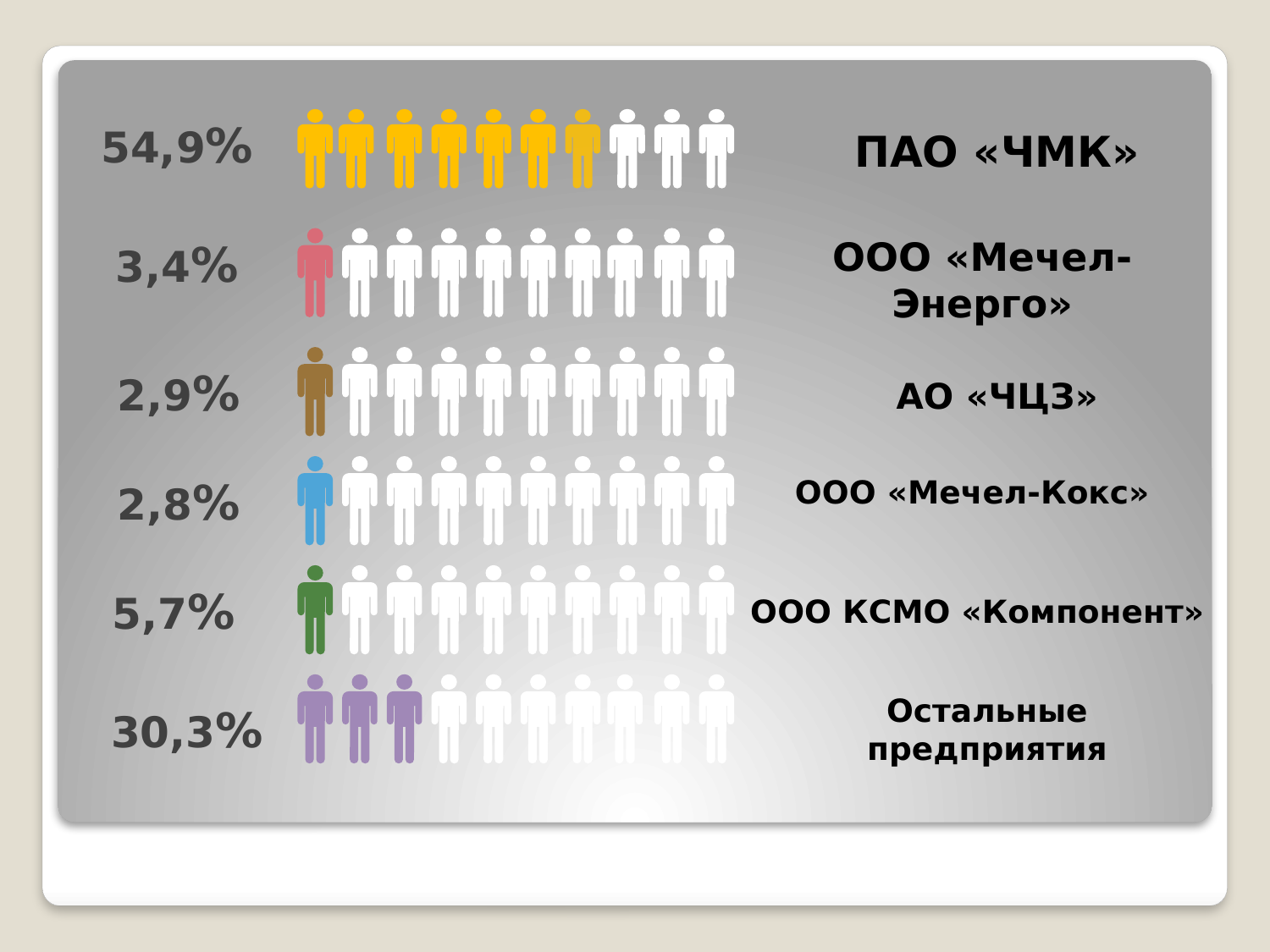

54,9%

ПАО «ЧМК»
ООО «Мечел-Энерго»
3,4%

2,9%
АО «ЧЦЗ»

2,8%
ООО «Мечел-Кокс»

5,7%
ООО КСМО «Компонент»

Остальные предприятия
30,3%